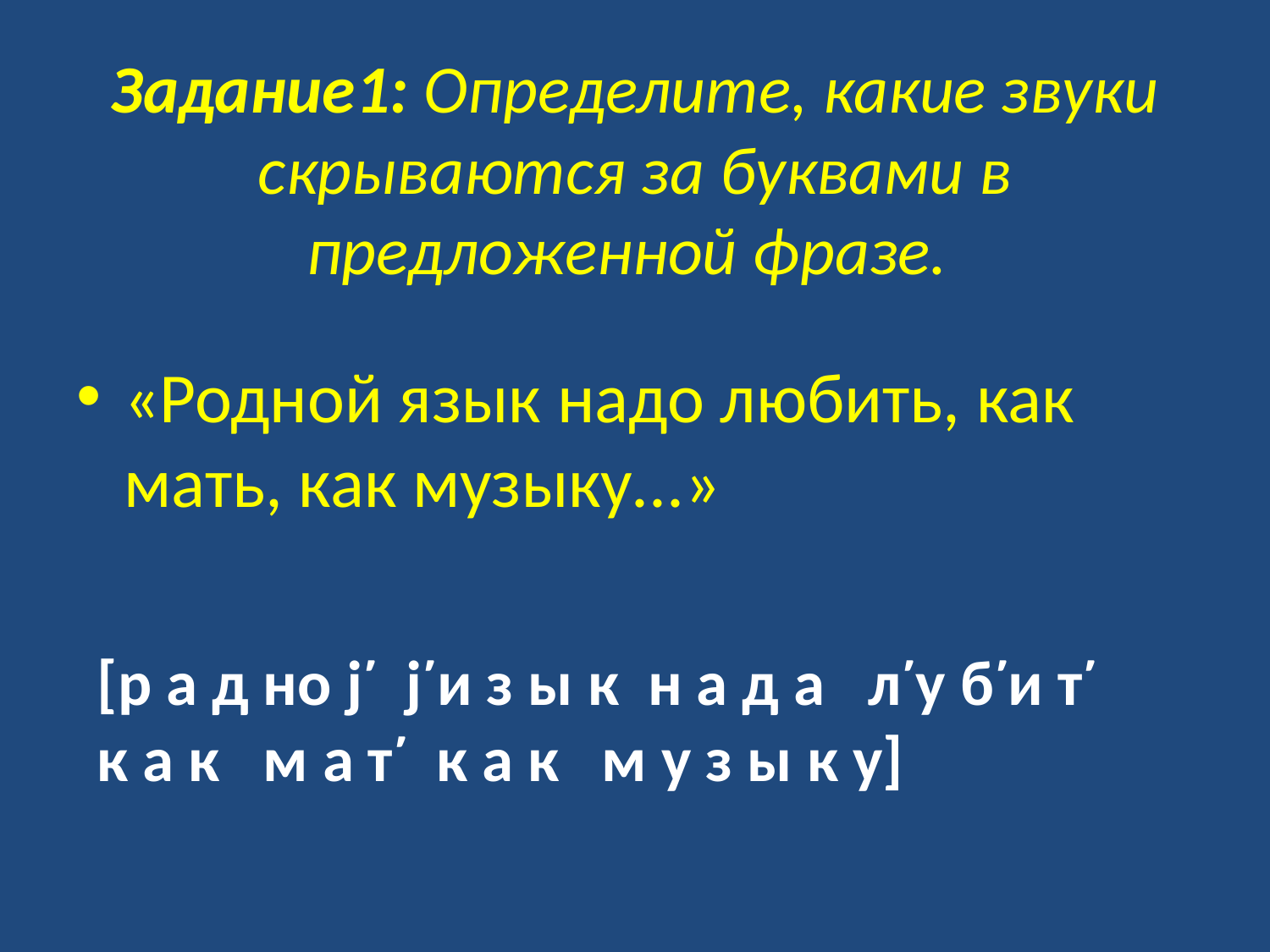

# Задание1: Определите, какие звуки скрываются за буквами в предложенной фразе.
«Родной язык надо любить, как мать, как музыку...»
[р а д но j̕   j̕ и з ы к  н а д а   л̕ у б̕ и т̕     к а к   м а т̕   к а к   м у з ы к у]